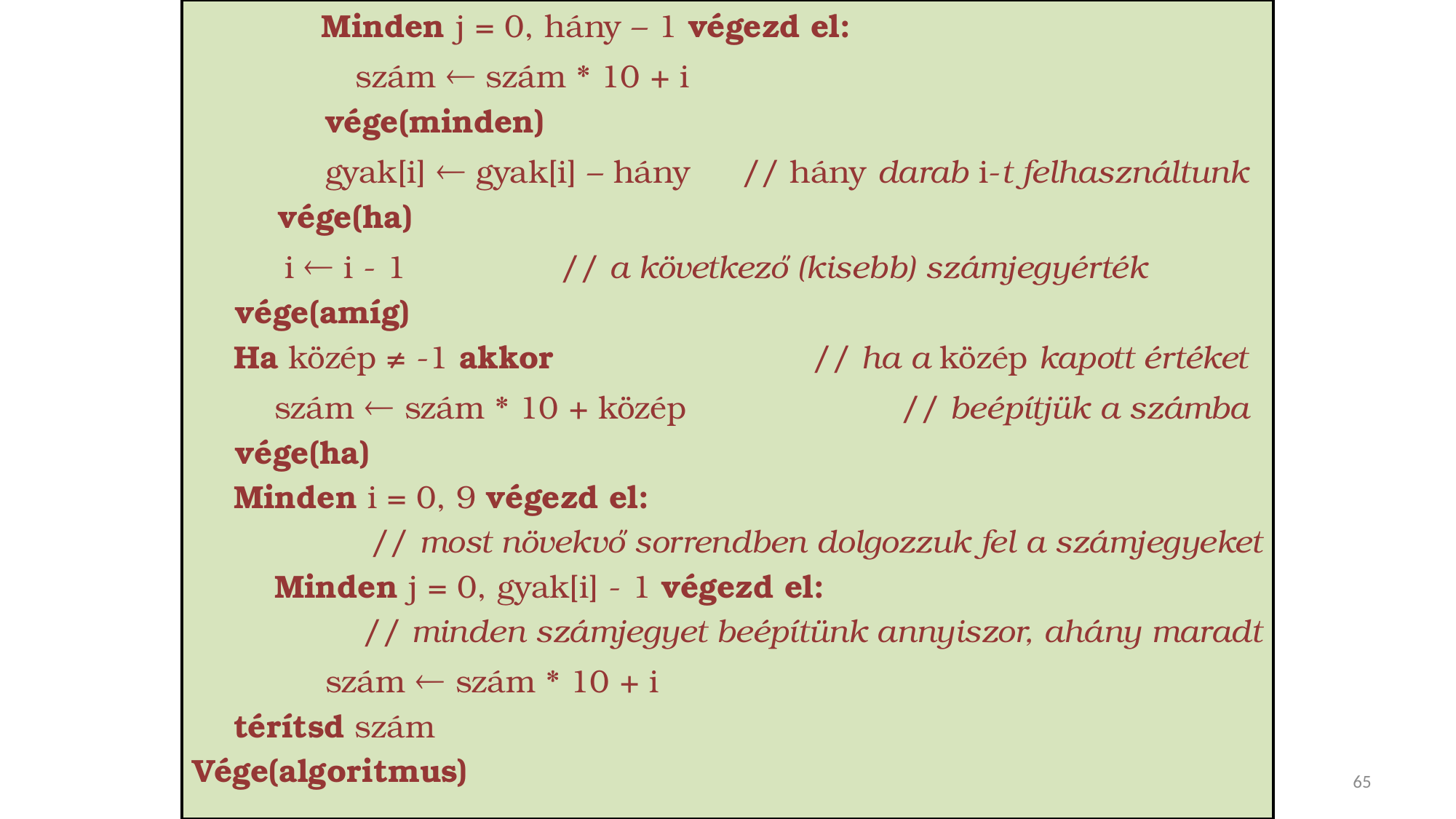

Minden j = 0, hány – 1 végezd el:
                szám ← szám * 10 + i
             vége(minden)
             gyak[i] ← gyak[i] – hány     // hány darab i-t felhasználtunk
        vége(ha)
         i ← i - 1		    // a következő (kisebb) számjegyérték
    vége(amíg)
    Ha közép ≠ -1 akkor	                  // ha a közép kapott értéket
        szám ← szám * 10 + közép	                // beépítjük a számba
    vége(ha)
    Minden i = 0, 9 végezd el:
// most növekvő sorrendben dolgozzuk fel a számjegyeket
        Minden j = 0, gyak[i] - 1 végezd el:
// minden számjegyet beépítünk annyiszor, ahány maradt
             szám ← szám * 10 + i
    térítsd szám
Vége(algoritmus)
65